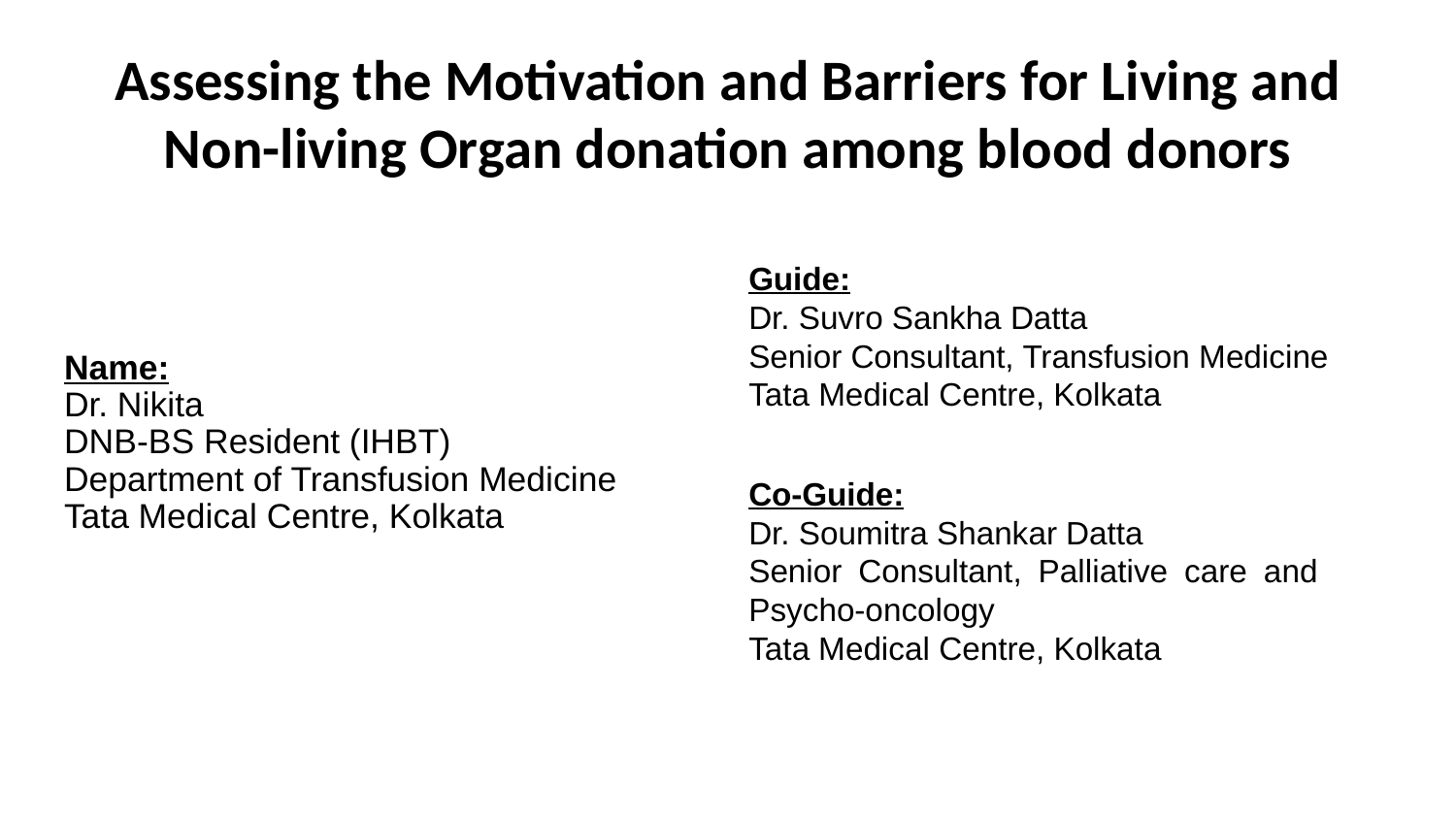

# Assessing the Motivation and Barriers for Living and Non-living Organ donation among blood donors

Guide:
Dr. Suvro Sankha Datta
Senior Consultant, Transfusion Medicine
Tata Medical Centre, Kolkata
Name:
Dr. Nikita
DNB-BS Resident (IHBT)
Department of Transfusion Medicine
Tata Medical Centre, Kolkata

Co-Guide:
Dr. Soumitra Shankar Datta
Senior Consultant, Palliative care and Psycho-oncology
Tata Medical Centre, Kolkata